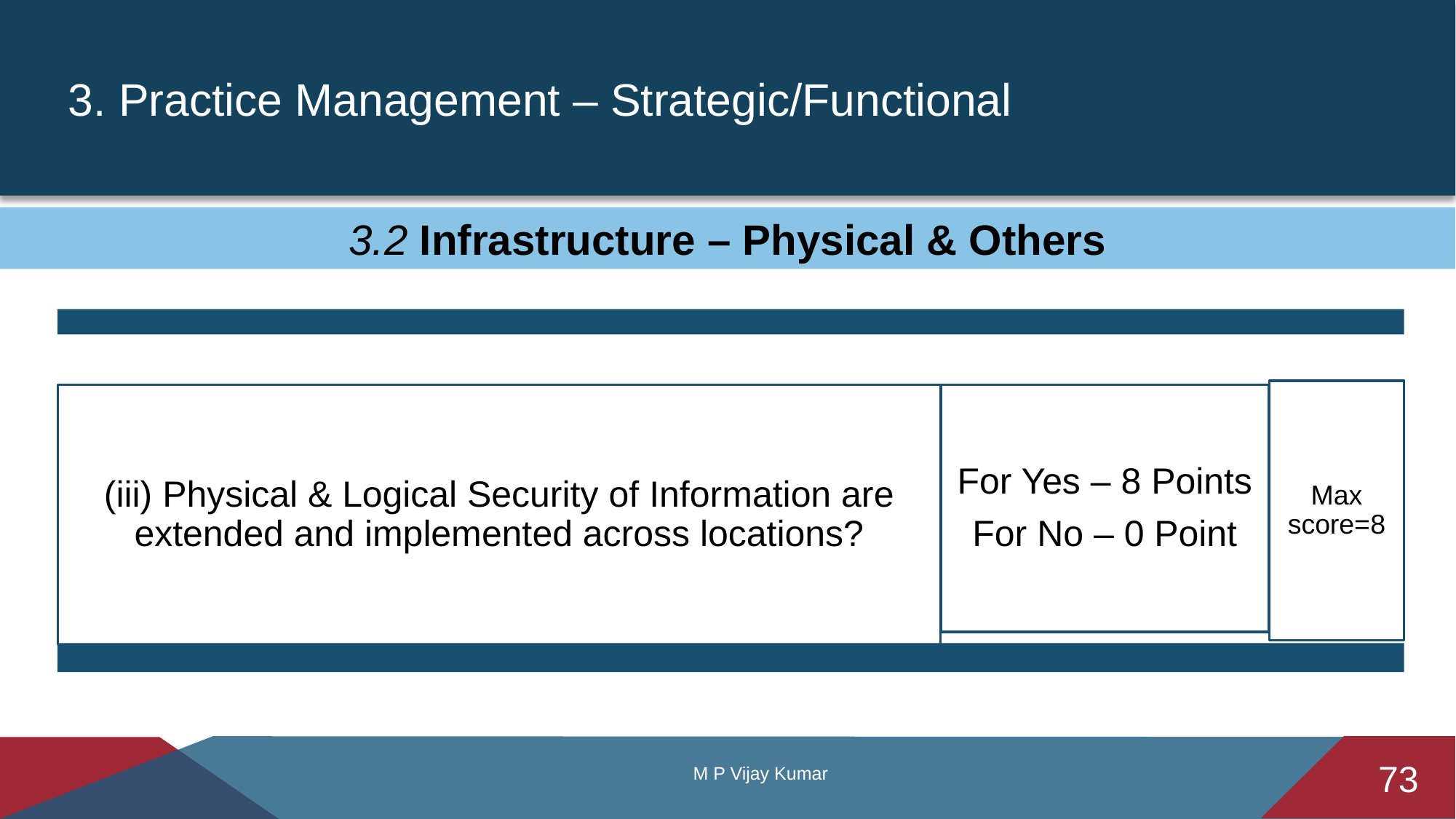

3. Practice Management – Strategic/Functional
3.2 Infrastructure – Physical & Others

(iii) Physical & Logical Security of Information are extended and implemented across locations?
For Yes – 8 Points
For No – 0 Point
Max score=8